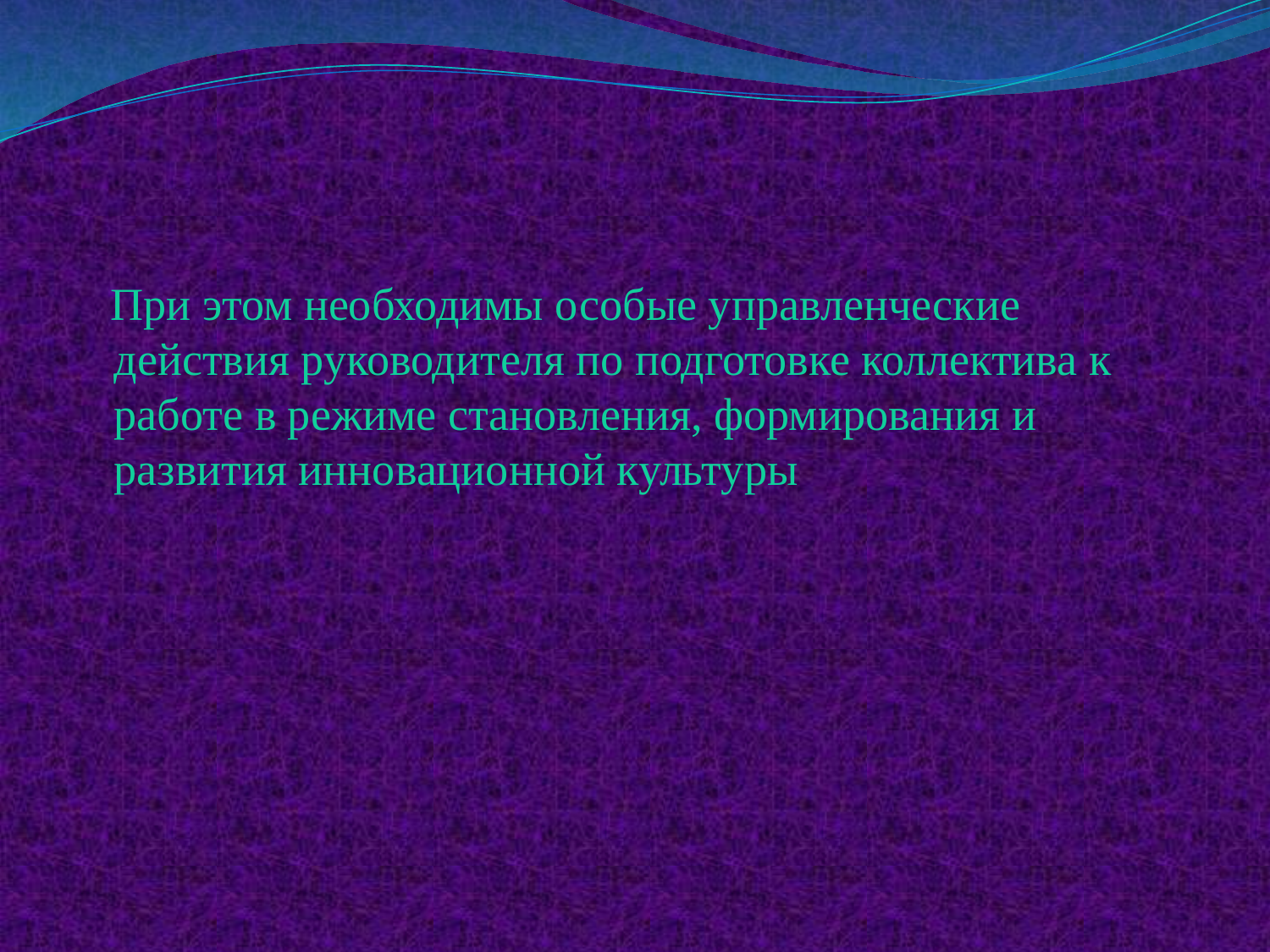

При этом необходимы особые управленческие действия руководителя по подготовке коллектива к работе в режиме становления, формирования и развития инновационной культуры